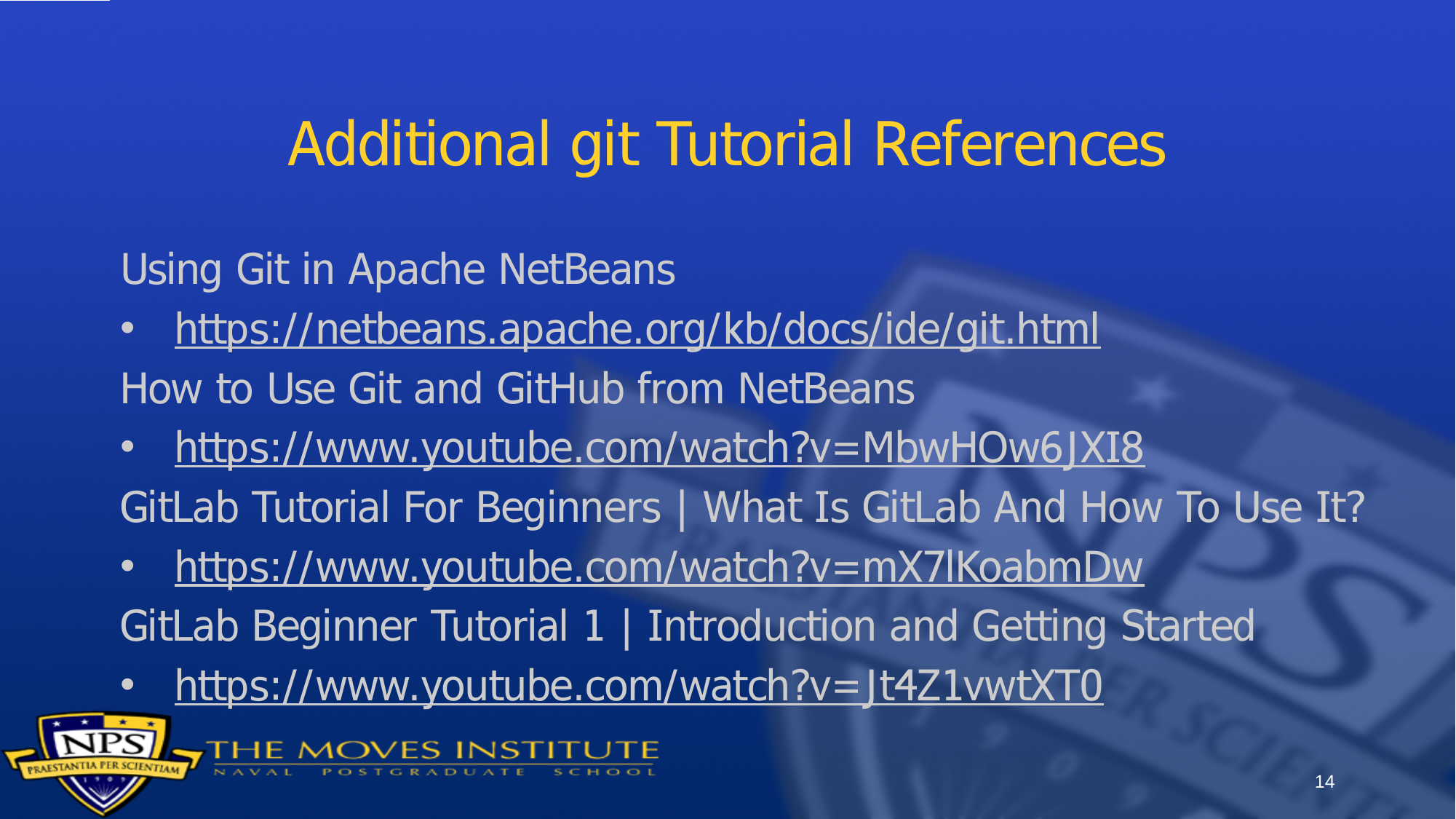

# Additional git Tutorial References
Using Git in Apache NetBeans
https://netbeans.apache.org/kb/docs/ide/git.html
How to Use Git and GitHub from NetBeans
https://www.youtube.com/watch?v=MbwHOw6JXI8
GitLab Tutorial For Beginners | What Is GitLab And How To Use It?
https://www.youtube.com/watch?v=mX7lKoabmDw
GitLab Beginner Tutorial 1 | Introduction and Getting Started
https://www.youtube.com/watch?v=Jt4Z1vwtXT0

14